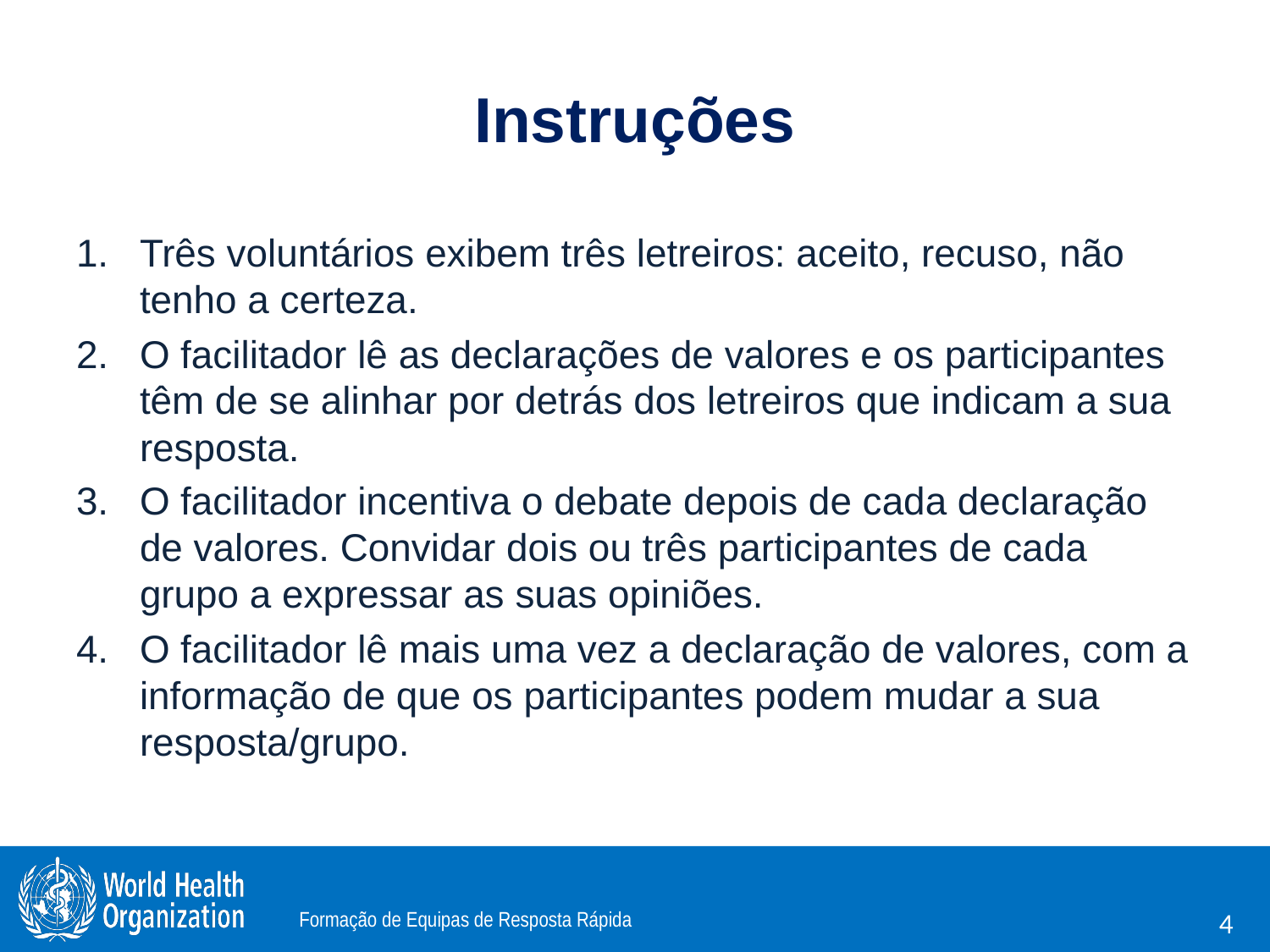

# Instruções
Três voluntários exibem três letreiros: aceito, recuso, não tenho a certeza.
O facilitador lê as declarações de valores e os participantes têm de se alinhar por detrás dos letreiros que indicam a sua resposta.
O facilitador incentiva o debate depois de cada declaração de valores. Convidar dois ou três participantes de cada grupo a expressar as suas opiniões.
O facilitador lê mais uma vez a declaração de valores, com a informação de que os participantes podem mudar a sua resposta/grupo.